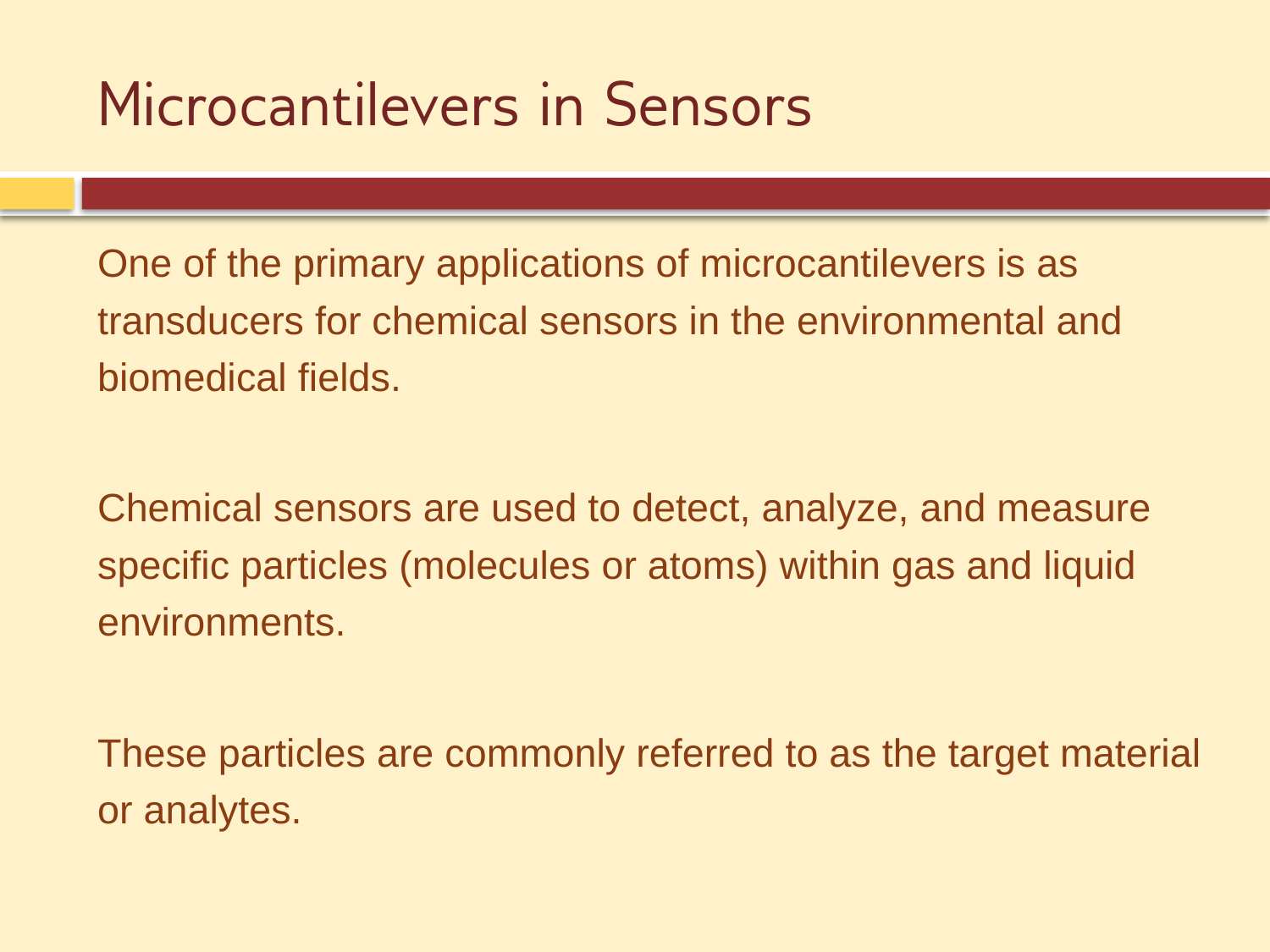

# Microcantilevers in Sensors
One of the primary applications of microcantilevers is as transducers for chemical sensors in the environmental and biomedical fields.

Chemical sensors are used to detect, analyze, and measure specific particles (molecules or atoms) within gas and liquid environments.

These particles are commonly referred to as the target material or analytes.